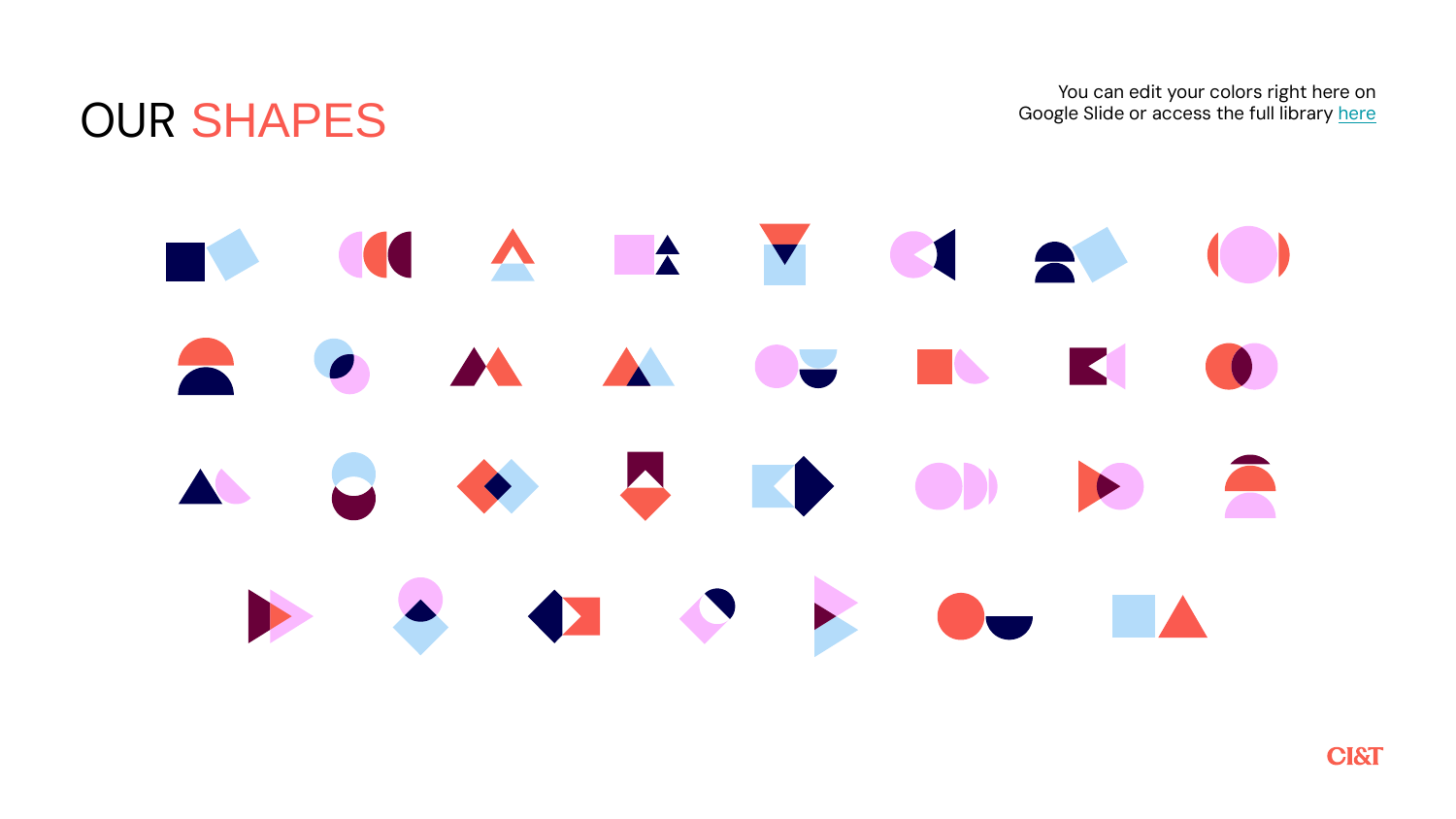

OUR SHAPES
You can edit your colors right here on Google Slide or access the full library here